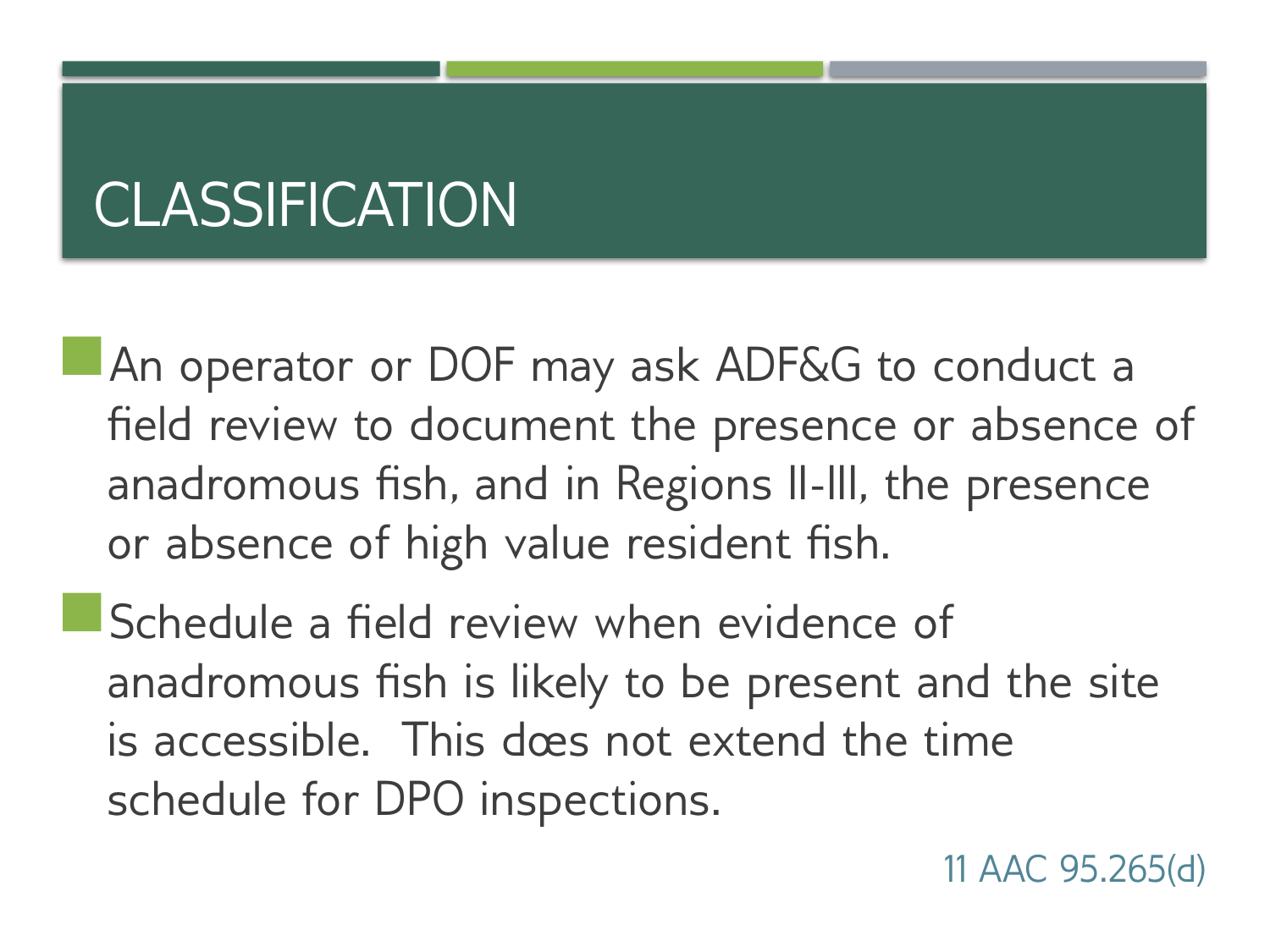

# classification
An operator or DOF may ask ADF&G to conduct a field review to document the presence or absence of anadromous fish, and in Regions II-III, the presence or absence of high value resident fish.
Schedule a field review when evidence of anadromous fish is likely to be present and the site is accessible.  This does not extend the time schedule for DPO inspections.
						11 AAC 95.265(d)